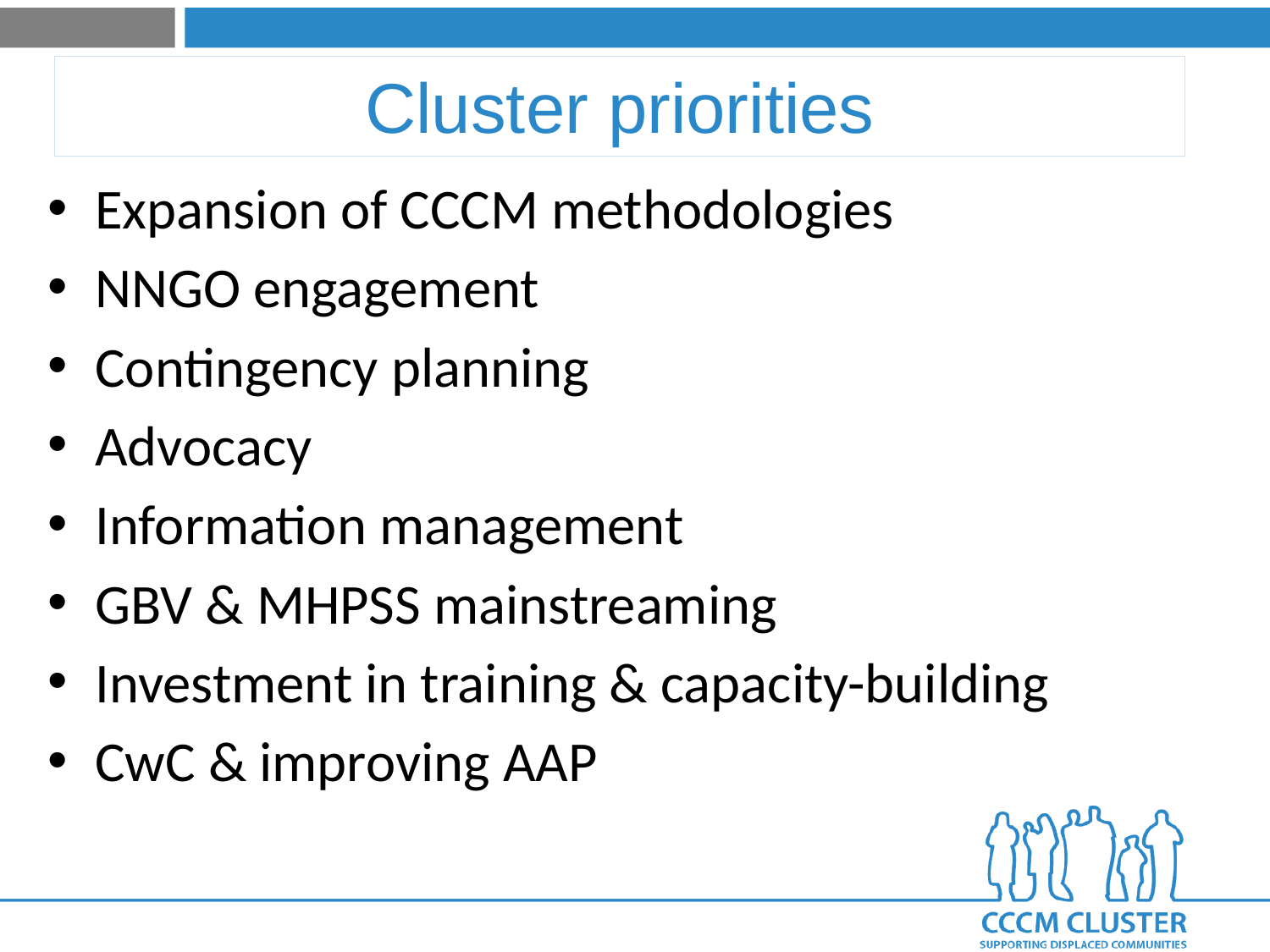

# Cluster priorities
Expansion of CCCM methodologies
NNGO engagement
Contingency planning
Advocacy
Information management
GBV & MHPSS mainstreaming
Investment in training & capacity-building
CwC & improving AAP